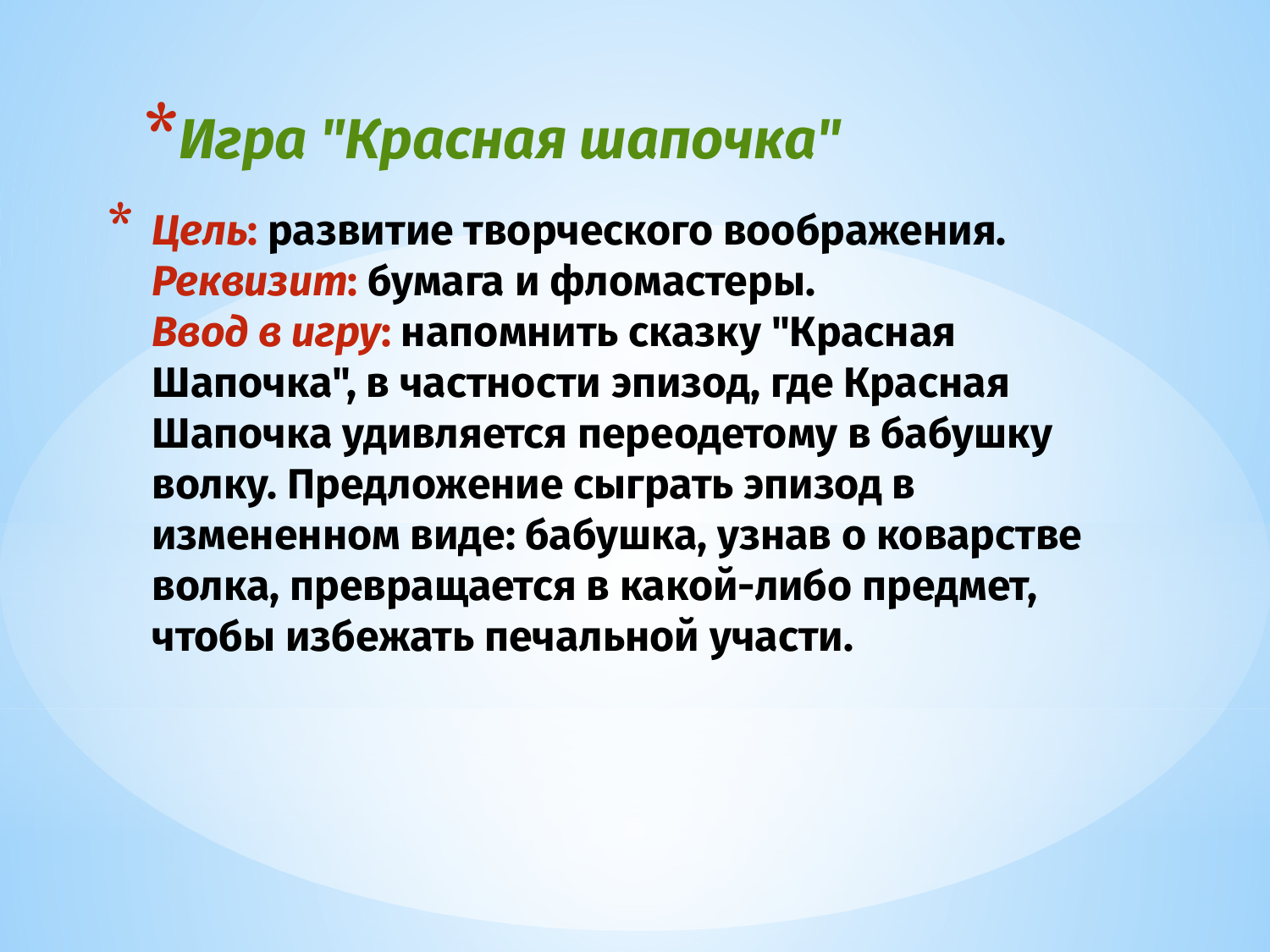

Игра "Красная шапочка"

# Цель: развитие творческого воображения. Реквизит: бумага и фломастеры. Ввод в игру: напомнить сказку "Красная Шапочка", в частности эпизод, где Красная Шапочка удивляется переодетому в бабушку волку. Предложение сыграть эпизод в измененном виде: бабушка, узнав о коварстве волка, превращается в какой-либо предмет, чтобы избежать печальной участи.